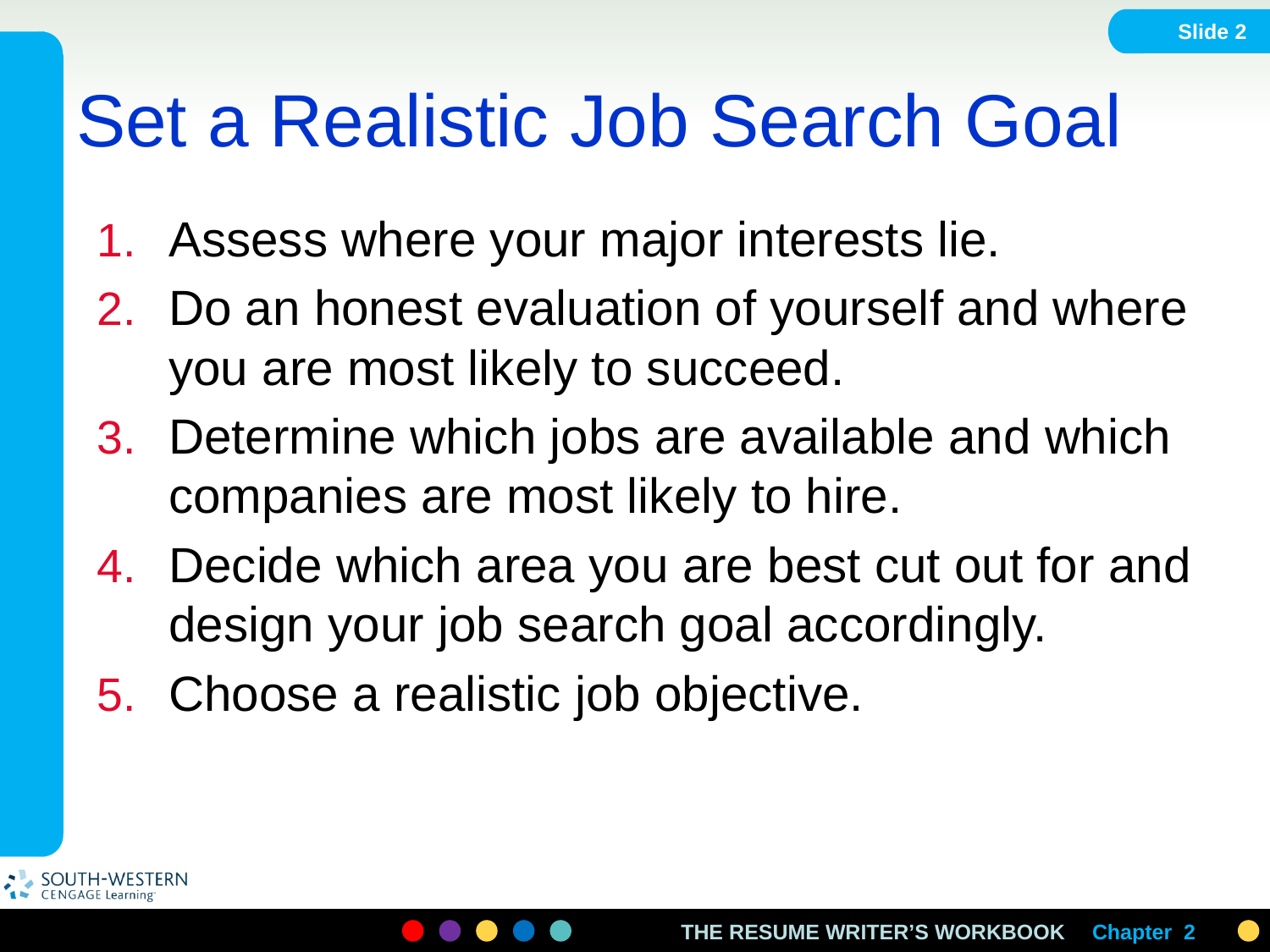

Slide 2
# Set a Realistic Job Search Goal
Assess where your major interests lie.
Do an honest evaluation of yourself and where you are most likely to succeed.
Determine which jobs are available and which companies are most likely to hire.
Decide which area you are best cut out for and design your job search goal accordingly.
Choose a realistic job objective.
Chapter  2